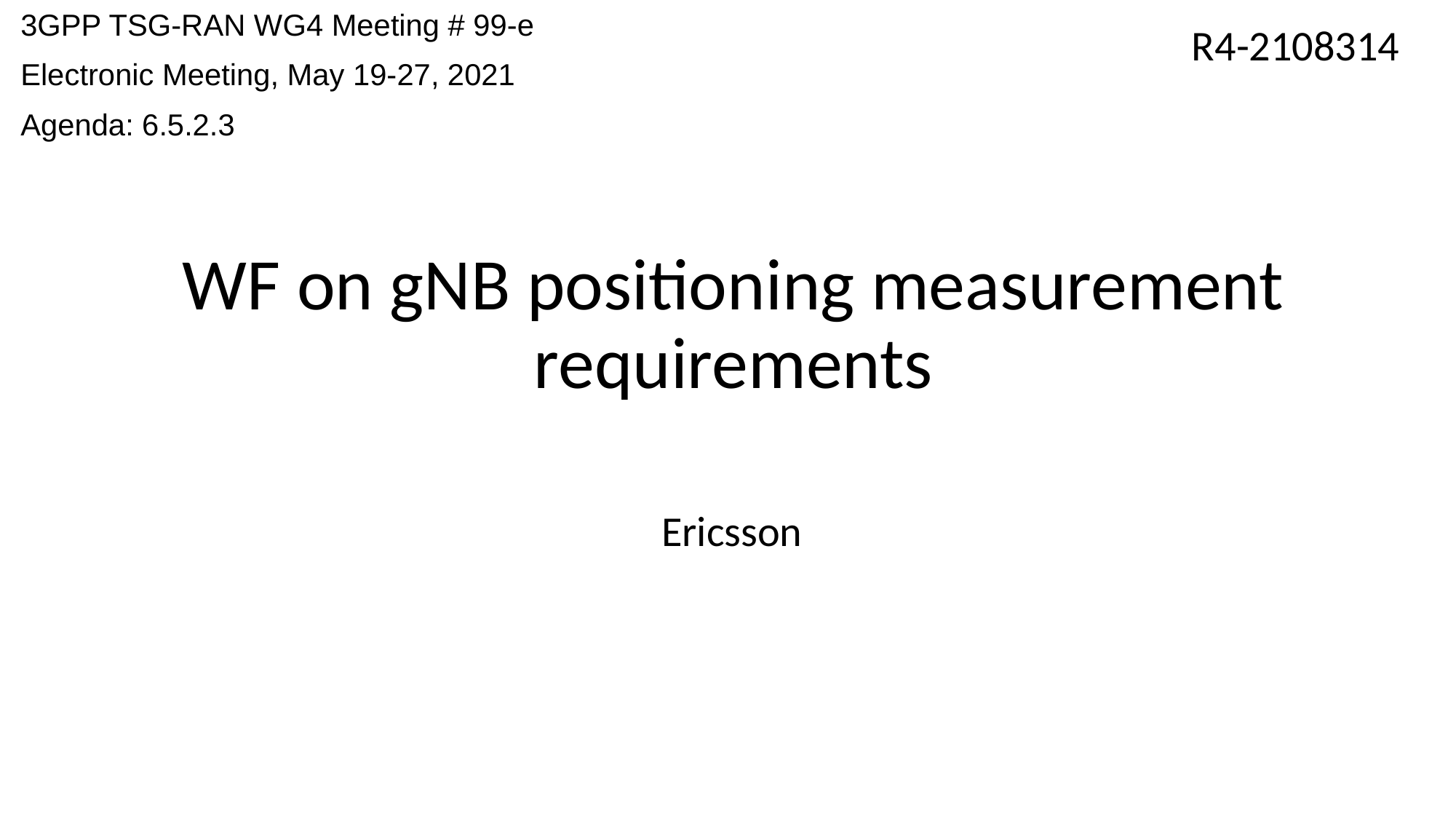

3GPP TSG-RAN WG4 Meeting # 99-e
Electronic Meeting, May 19-27, 2021
Agenda: 6.5.2.3
R4-2108314
# WF on gNB positioning measurement requirements
Ericsson